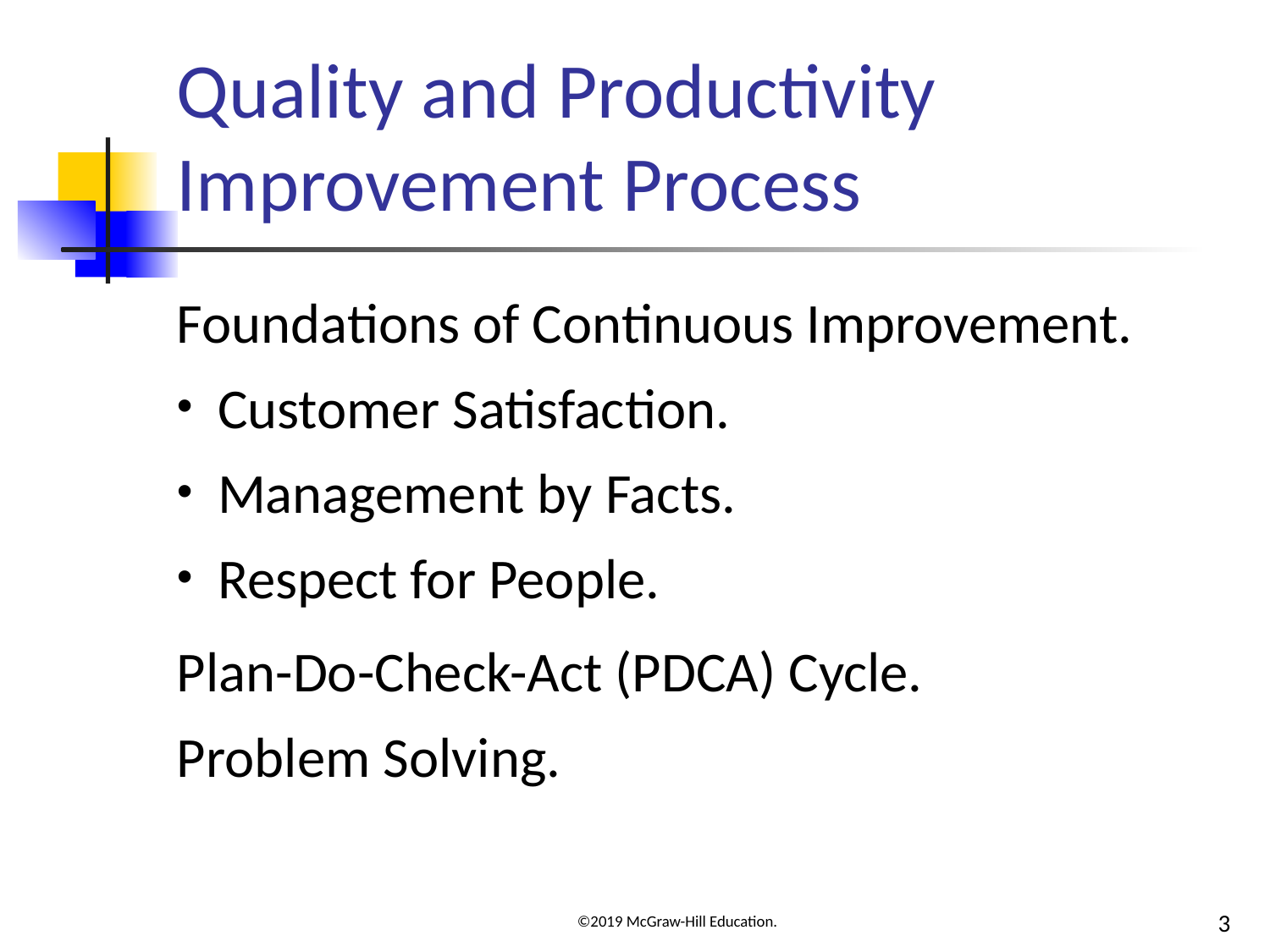

# Quality and Productivity Improvement Process
Foundations of Continuous Improvement.
Customer Satisfaction.
Management by Facts.
Respect for People.
Plan-Do-Check-Act (PDCA) Cycle.
Problem Solving.